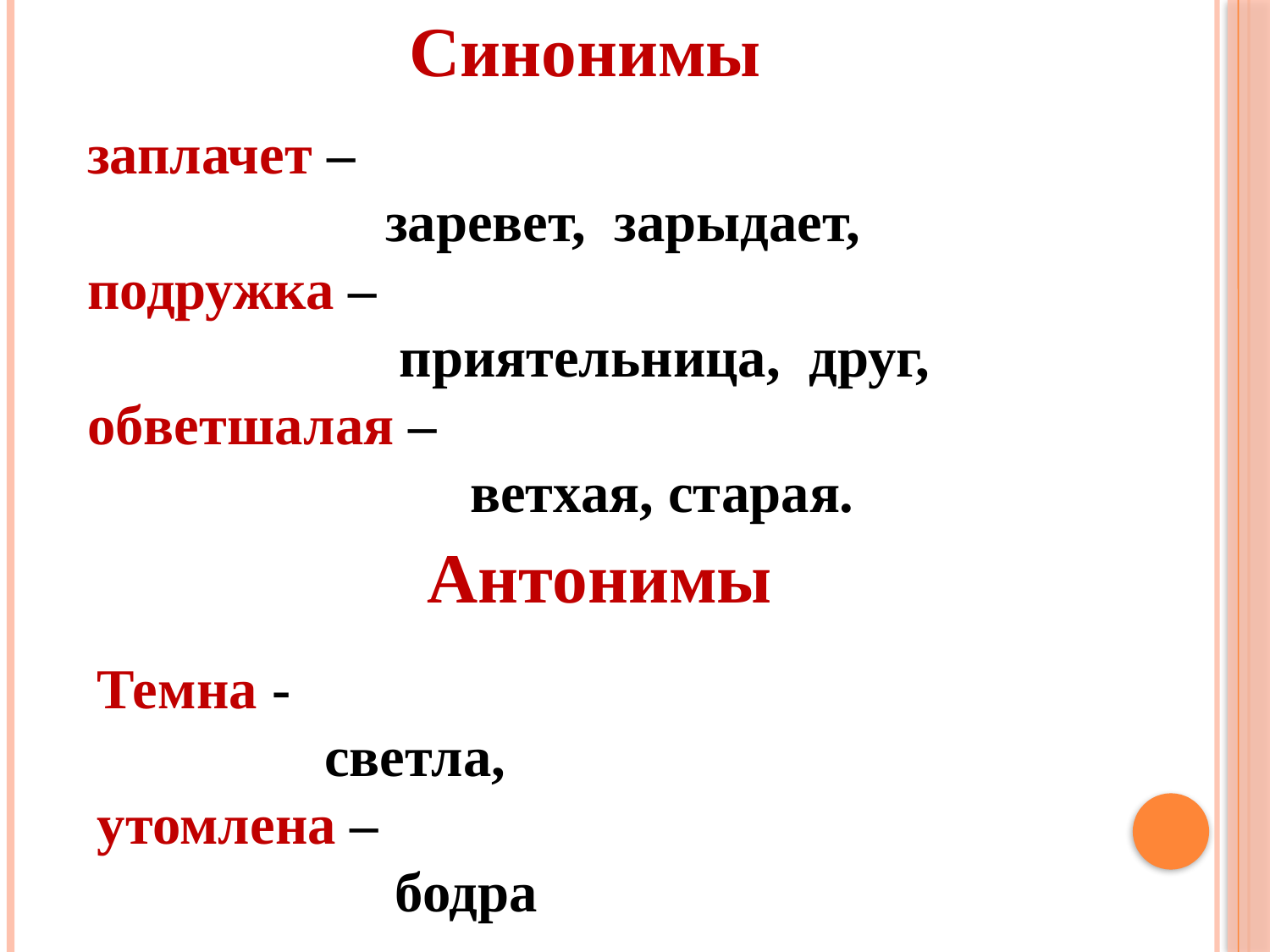

Синонимы
заплачет –
                     заревет,  зарыдает,
подружка –
                      приятельница,  друг,
обветшалая –
                           ветхая, старая.
Антонимы
Темна -
                светла,
утомлена –
                     бодра